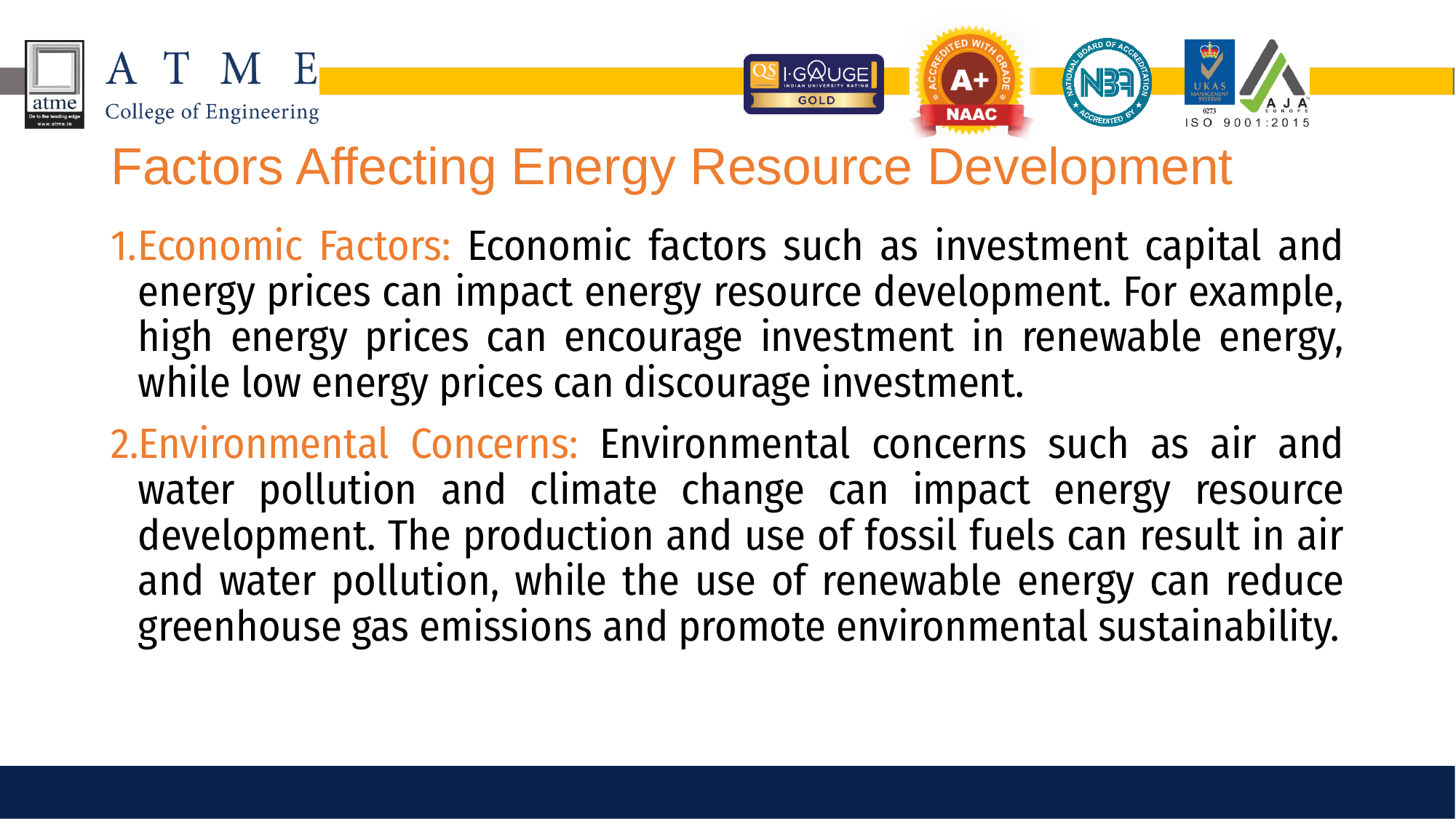

# Factors Affecting Energy Resource Development
Economic Factors: Economic factors such as investment capital and energy prices can impact energy resource development. For example, high energy prices can encourage investment in renewable energy, while low energy prices can discourage investment.
Environmental Concerns: Environmental concerns such as air and water pollution and climate change can impact energy resource development. The production and use of fossil fuels can result in air and water pollution, while the use of renewable energy can reduce greenhouse gas emissions and promote environmental sustainability.